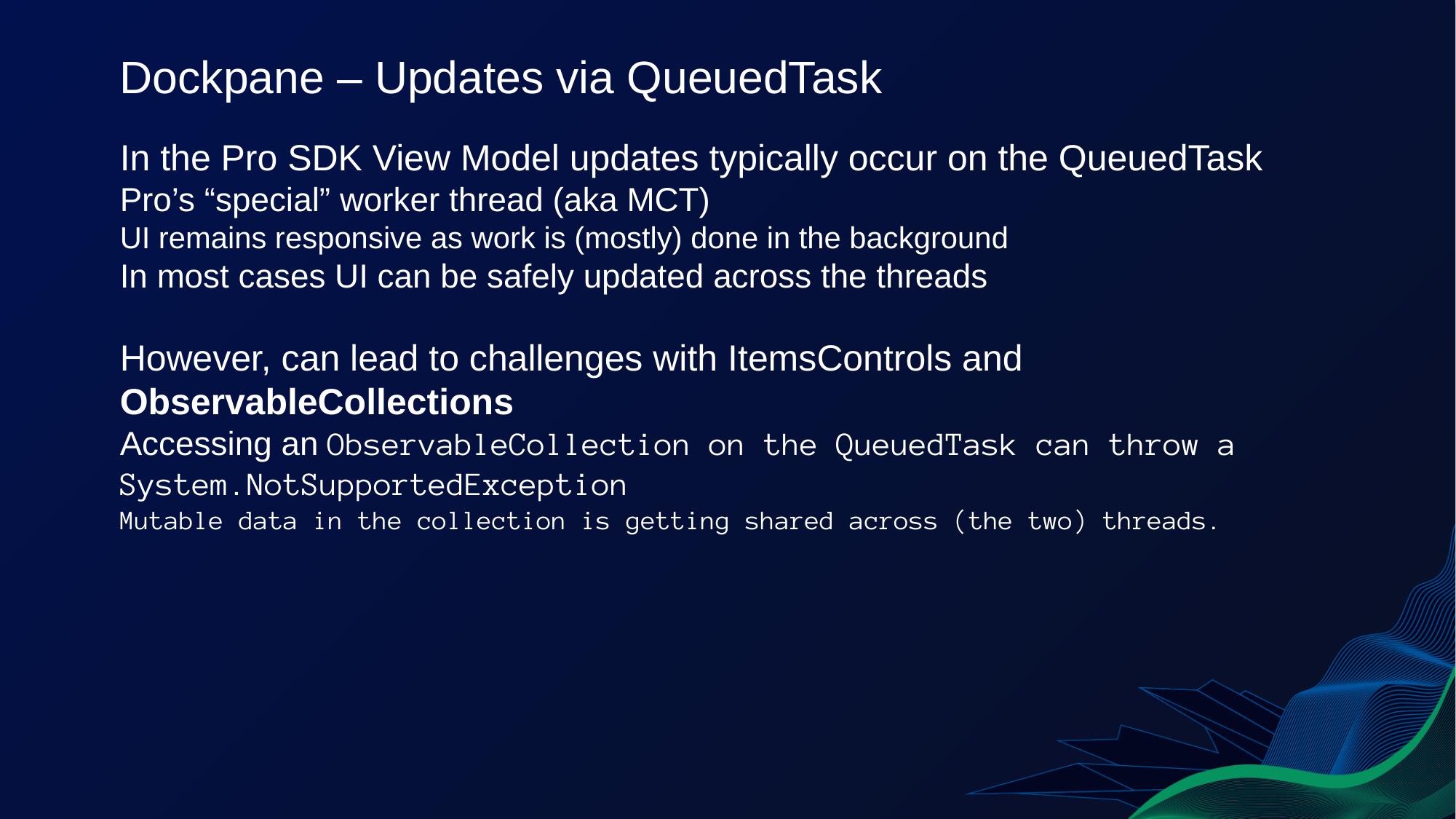

Dockpane – Updates via QueuedTask
In the Pro SDK View Model updates typically occur on the QueuedTask
Pro’s “special” worker thread (aka MCT)
UI remains responsive as work is (mostly) done in the background
In most cases UI can be safely updated across the threads

However, can lead to challenges with ItemsControls and ObservableCollections
Accessing an ObservableCollection on the QueuedTask can throw a System.NotSupportedException
Mutable data in the collection is getting shared across (the two) threads.